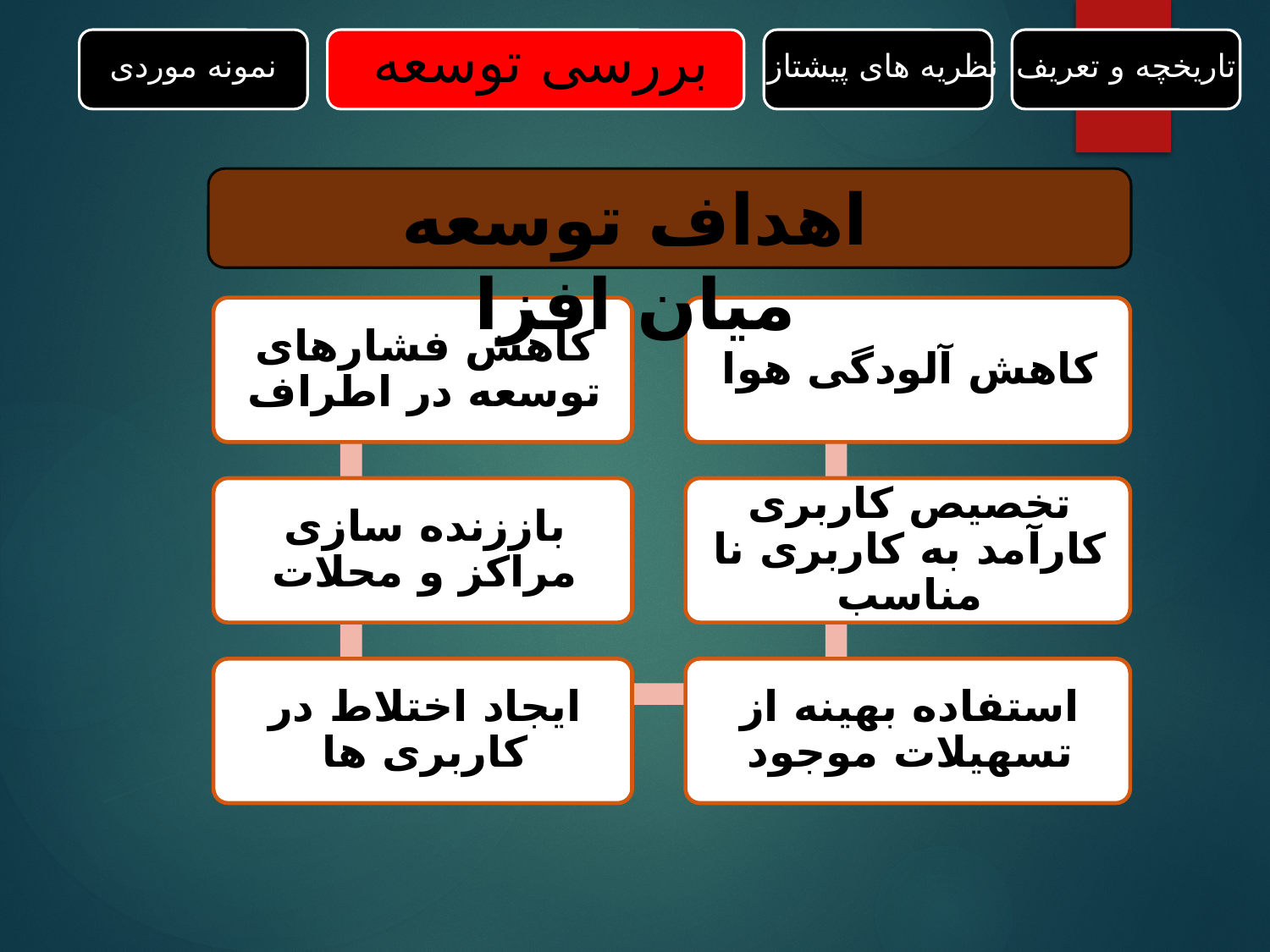

بررسی توسعه

نمونه موردی
نظریه های پیشتاز
تاریخچه و تعریف

اهداف توسعه میان افزا
کاهش فشارهای توسعه در اطراف
باززنده سازی مراکز و محلات
ایجاد اختلاط در کاربری ها
استفاده بهینه از تسهیلات موجود
تخصیص کاربری کارآمد به کاربری نا مناسب
کاهش آلودگی هوا